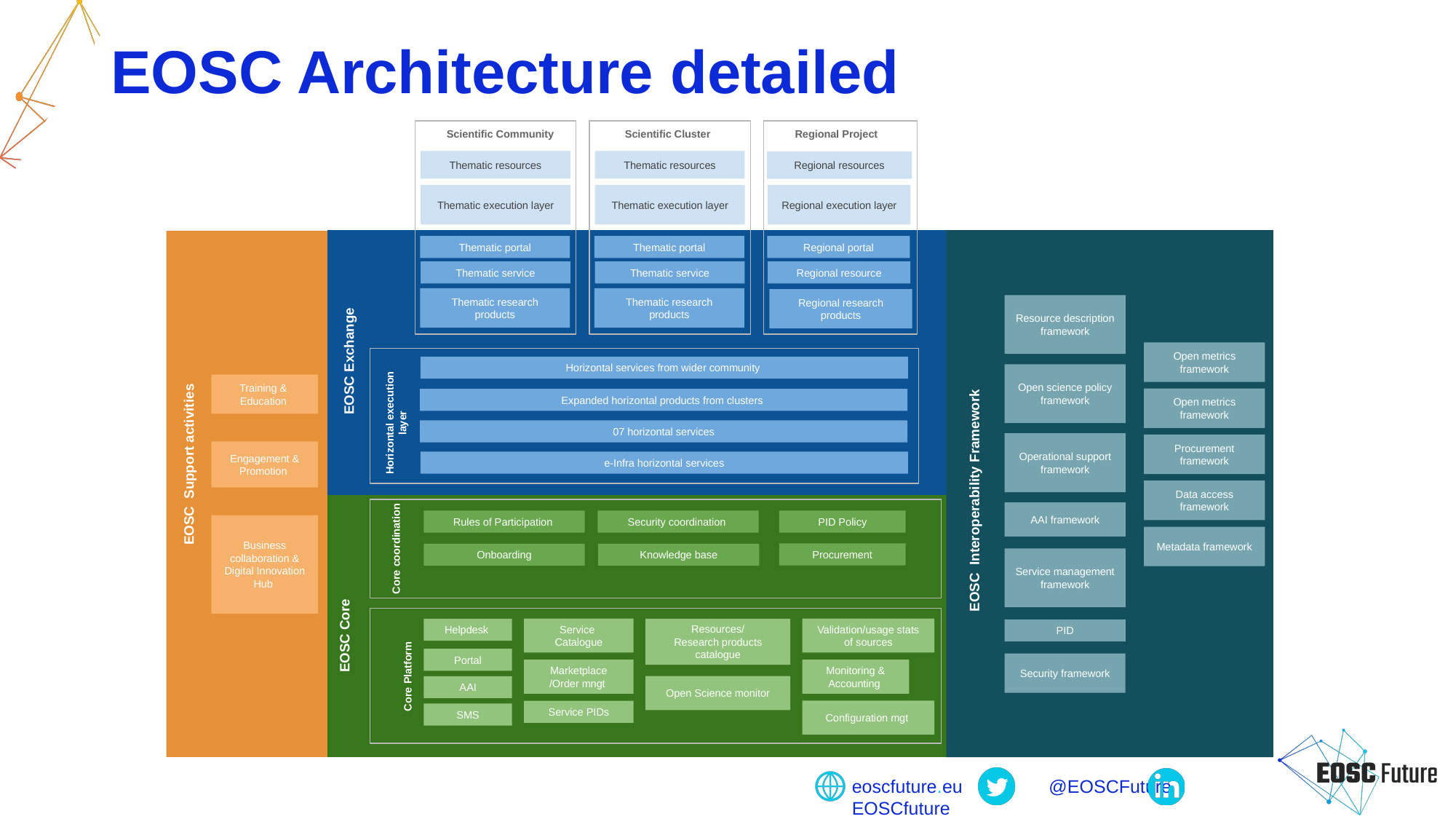

# EOSC Architecture detailed

Scientific Community
Scientific Cluster
Regional Project
Thematic resources
Thematic resources
Regional resources
Thematic execution layer
Thematic execution layer
Regional execution layer

Thematic portal
Thematic portal
Regional portal
Thematic service
Thematic service
Regional resource
Thematic research products
Thematic research products
Regional research products
Resource description framework
Open metrics framework

EOSC Exchange
Horizontal services from wider community
Open science policy framework
Training &
Education
Open metrics framework

Expanded horizontal products from clusters

Horizontal execution layer

07 horizontal services

Operational support framework
Procurement framework
Engagement & Promotion

e-Infra horizontal services

EOSC  Support activities
Data access framework
EOSC  Interoperability Framework

AAI framework
Rules of Participation
Security coordination
PID Policy
Business collaboration & Digital Innovation Hub
Core coordination
Metadata framework
Procurement
Onboarding
Knowledge base
Service management framework

Helpdesk
Service
Catalogue
Resources/
Research products catalogue
Validation/usage stats of sources
PID
EOSC Core
Portal
Core Platform
Security framework
Marketplace /Order mngt
Monitoring & Accounting
AAI
Open Science monitor
Service PIDs
Configuration mgt
SMS